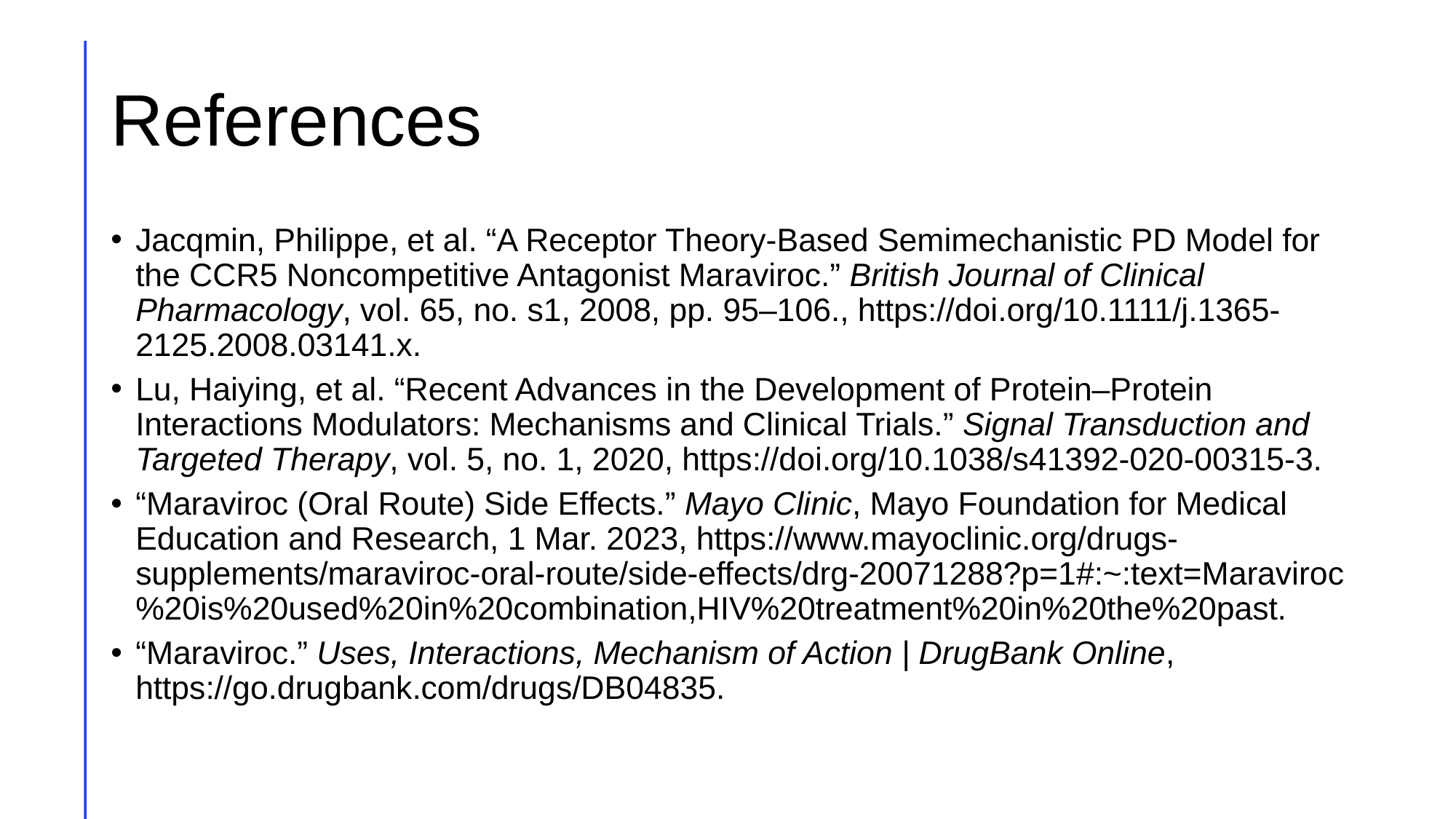

# References
Jacqmin, Philippe, et al. “A Receptor Theory-Based Semimechanistic PD Model for the CCR5 Noncompetitive Antagonist Maraviroc.” British Journal of Clinical Pharmacology, vol. 65, no. s1, 2008, pp. 95–106., https://doi.org/10.1111/j.1365-2125.2008.03141.x.
Lu, Haiying, et al. “Recent Advances in the Development of Protein–Protein Interactions Modulators: Mechanisms and Clinical Trials.” Signal Transduction and Targeted Therapy, vol. 5, no. 1, 2020, https://doi.org/10.1038/s41392-020-00315-3.
“Maraviroc (Oral Route) Side Effects.” Mayo Clinic, Mayo Foundation for Medical Education and Research, 1 Mar. 2023, https://www.mayoclinic.org/drugs-supplements/maraviroc-oral-route/side-effects/drg-20071288?p=1#:~:text=Maraviroc%20is%20used%20in%20combination,HIV%20treatment%20in%20the%20past.
“Maraviroc.” Uses, Interactions, Mechanism of Action | DrugBank Online, https://go.drugbank.com/drugs/DB04835.